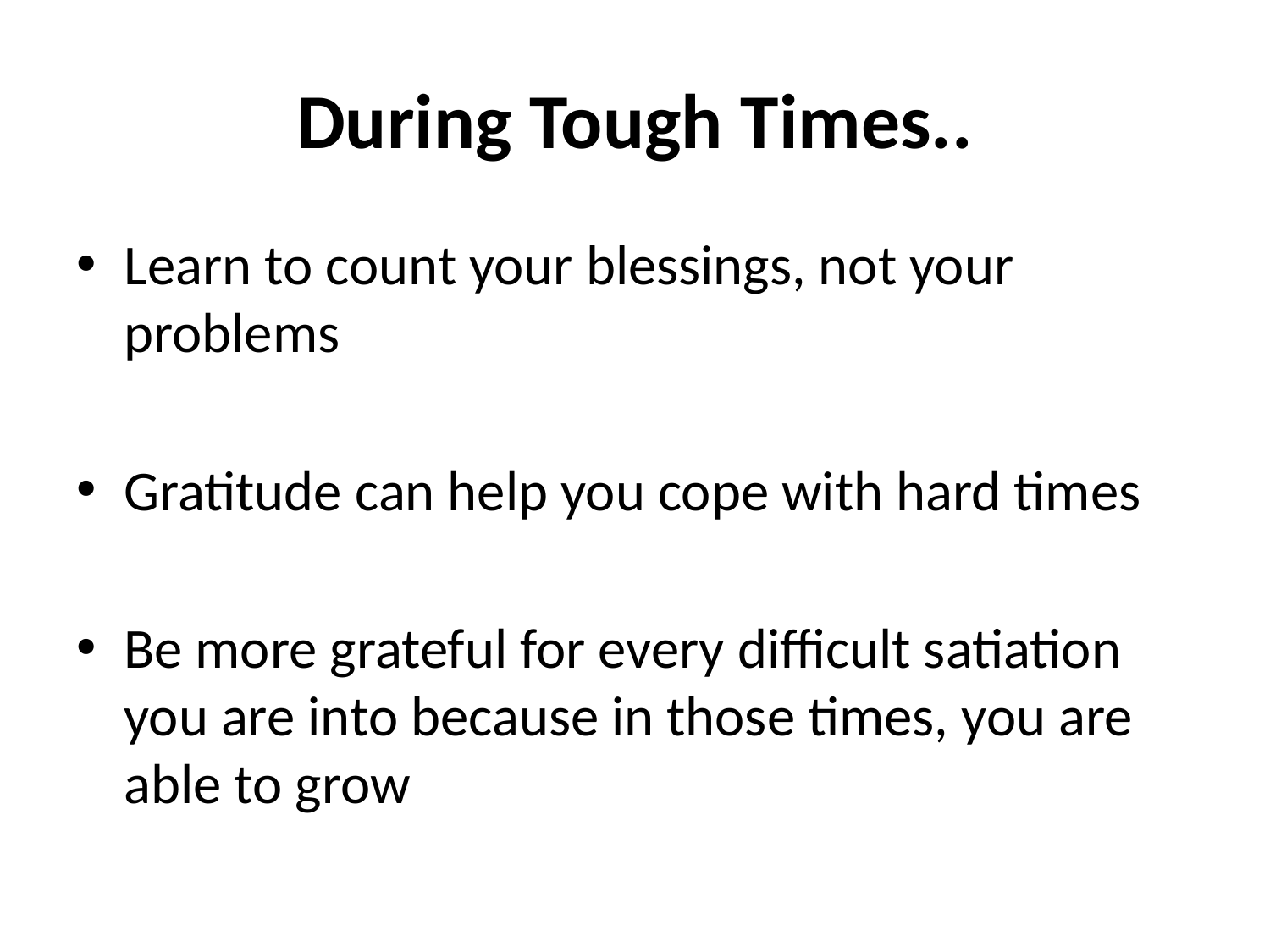

# During Tough Times..
Learn to count your blessings, not your problems

Gratitude can help you cope with hard times

Be more grateful for every difficult satiation you are into because in those times, you are able to grow